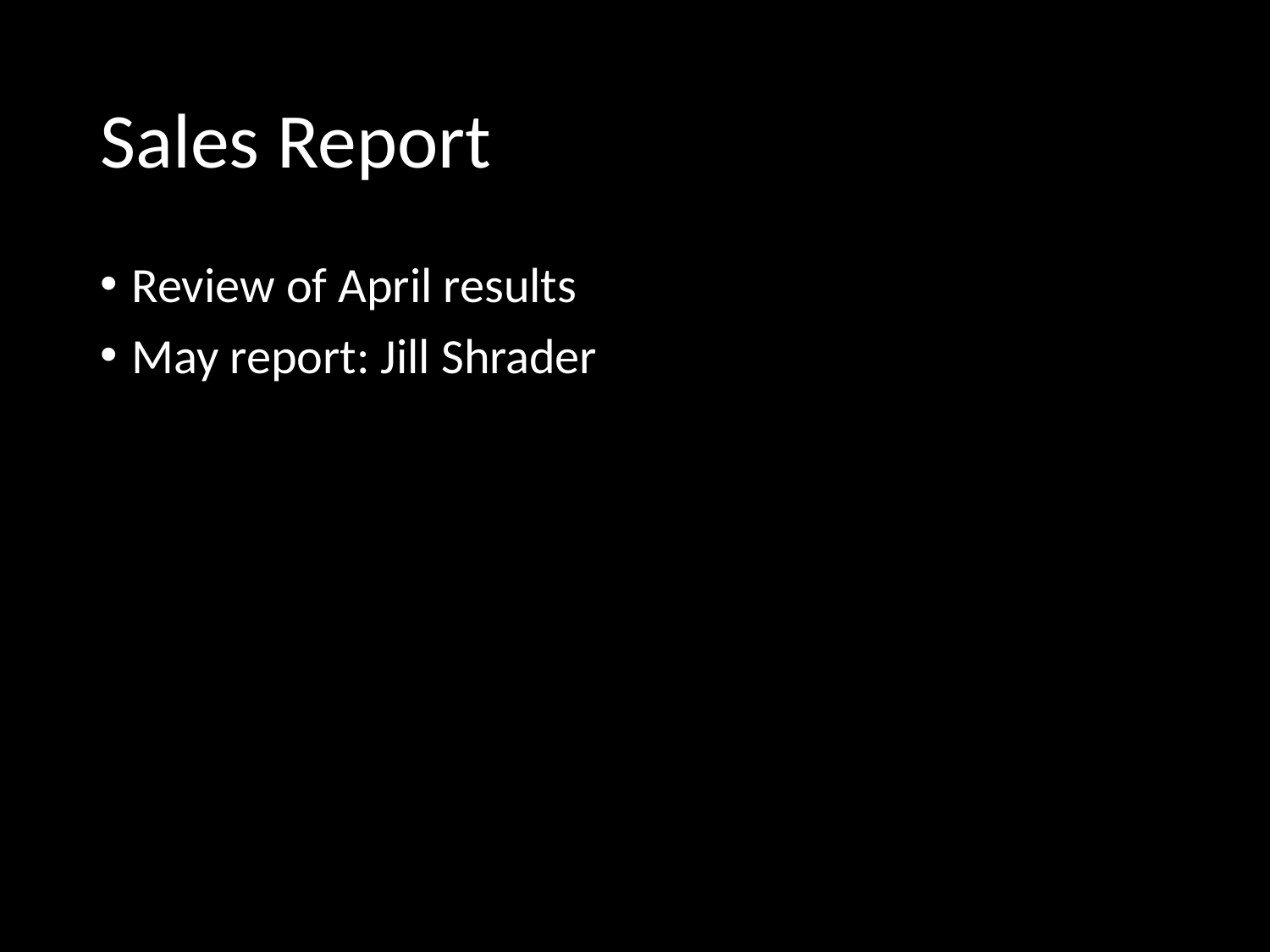

# Sales Report
Review of April results
May report: Jill Shrader